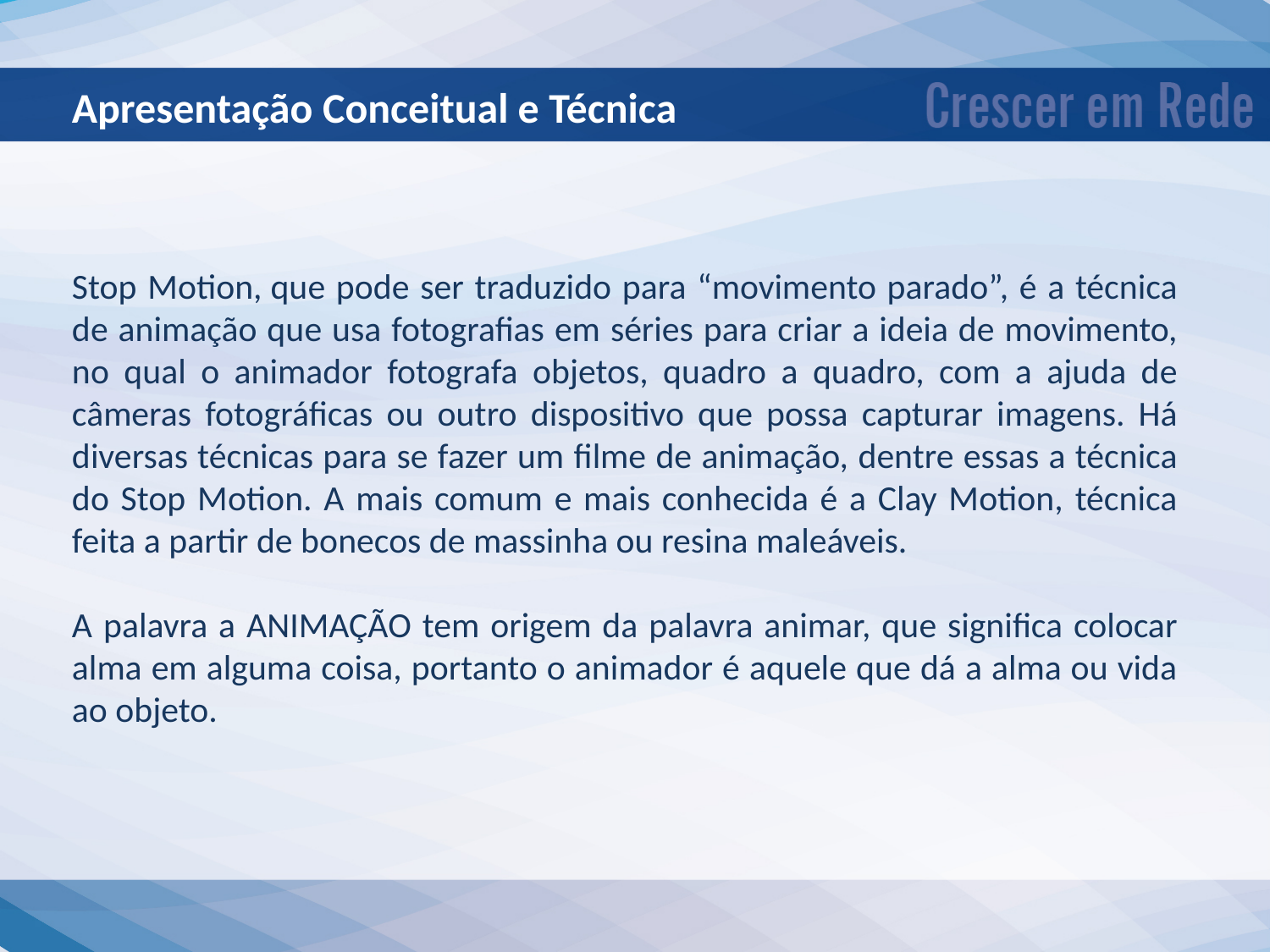

Apresentação Conceitual e Técnica
Stop Motion, que pode ser traduzido para “movimento parado”, é a técnica de animação que usa fotografias em séries para criar a ideia de movimento, no qual o animador fotografa objetos, quadro a quadro, com a ajuda de câmeras fotográficas ou outro dispositivo que possa capturar imagens. Há diversas técnicas para se fazer um filme de animação, dentre essas a técnica do Stop Motion. A mais comum e mais conhecida é a Clay Motion, técnica feita a partir de bonecos de massinha ou resina maleáveis.

A palavra a ANIMAÇÃO tem origem da palavra animar, que significa colocar alma em alguma coisa, portanto o animador é aquele que dá a alma ou vida ao objeto.